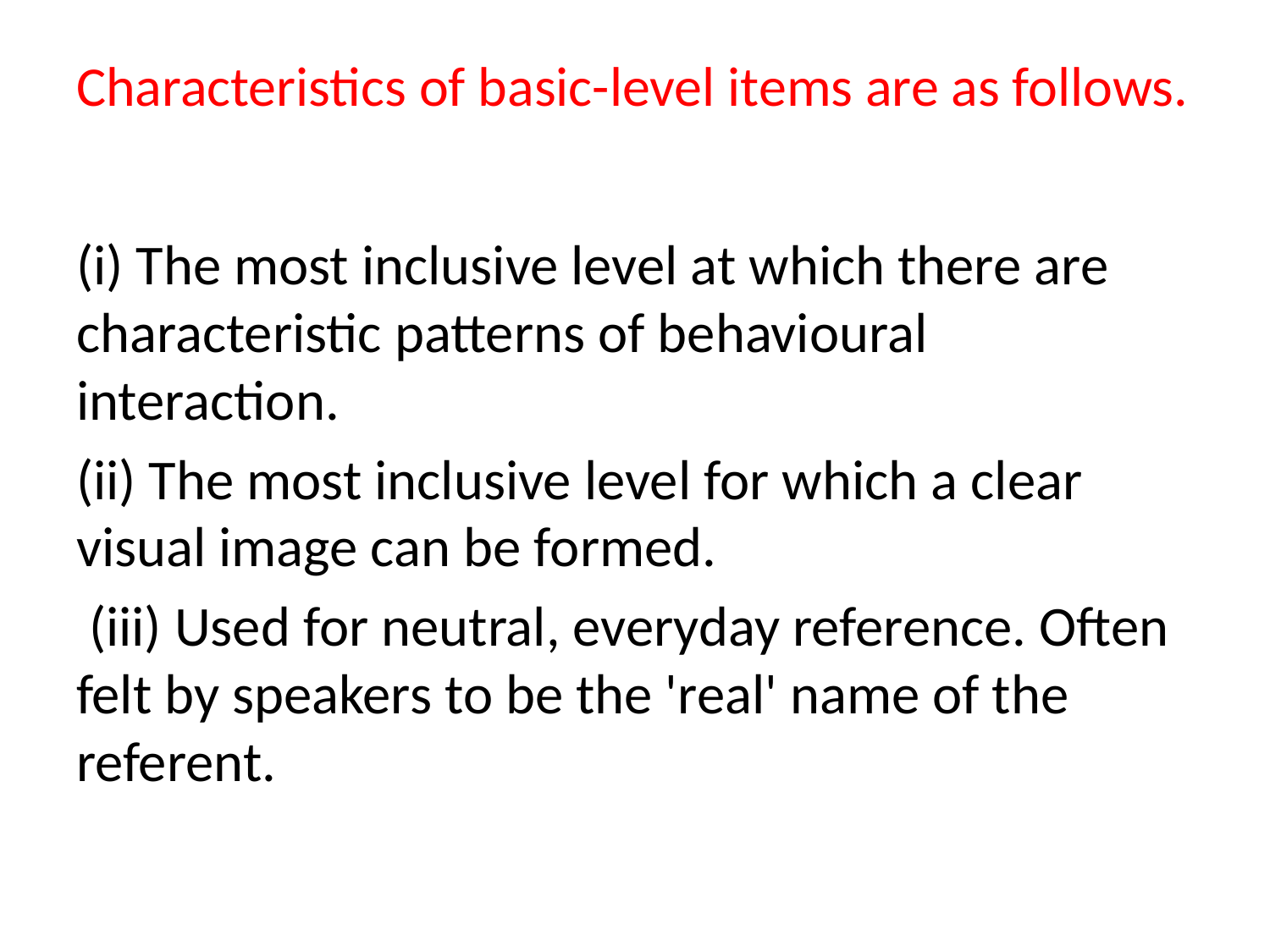

# Characteristics of basic-level items are as follows.
(i) The most inclusive level at which there are characteristic patterns of behavioural interaction.
(ii) The most inclusive level for which a clear visual image can be formed.
 (iii) Used for neutral, everyday reference. Often felt by speakers to be the 'real' name of the referent.